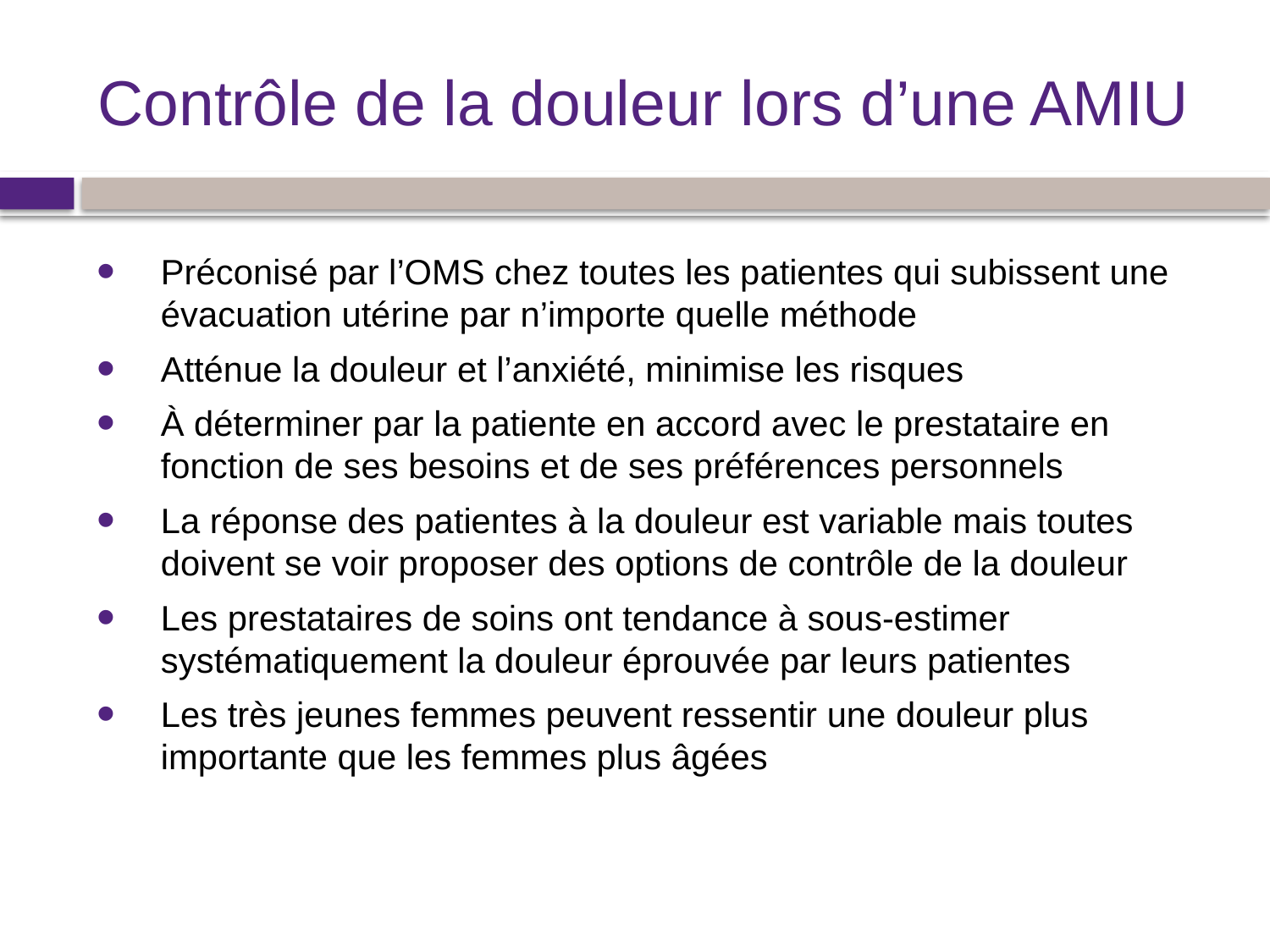

# Contrôle de la douleur lors d’une AMIU
Préconisé par l’OMS chez toutes les patientes qui subissent une évacuation utérine par n’importe quelle méthode
Atténue la douleur et l’anxiété, minimise les risques
À déterminer par la patiente en accord avec le prestataire en fonction de ses besoins et de ses préférences personnels
La réponse des patientes à la douleur est variable mais toutes doivent se voir proposer des options de contrôle de la douleur
Les prestataires de soins ont tendance à sous-estimer systématiquement la douleur éprouvée par leurs patientes
Les très jeunes femmes peuvent ressentir une douleur plus importante que les femmes plus âgées